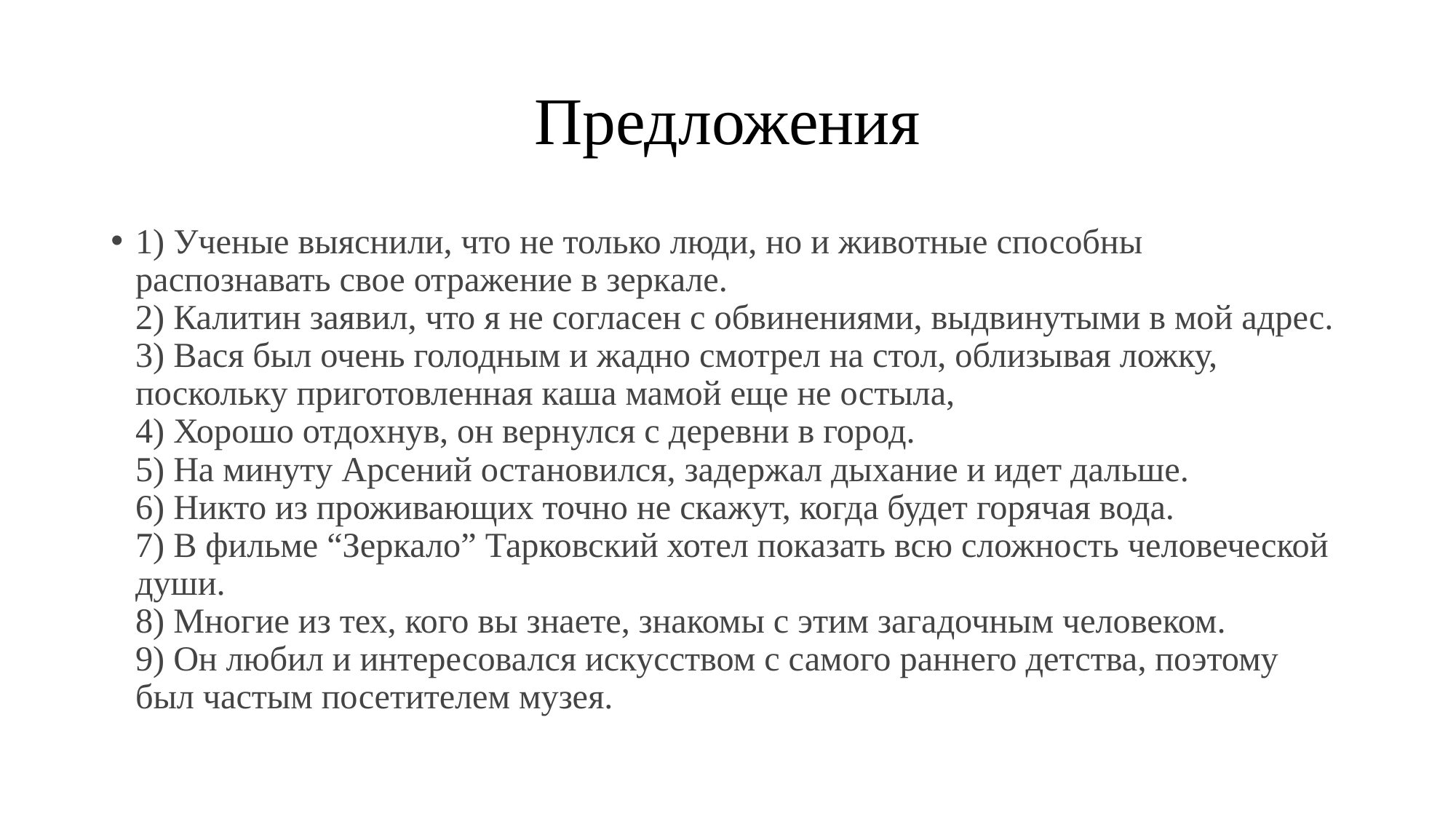

# Предложения
1) Ученые выяснили, что не только люди, но и животные способны распознавать свое отражение в зеркале. 
2) Калитин заявил, что я не согласен с обвинениями, выдвинутыми в мой адрес. 
3) Вася был очень голодным и жадно смотрел на стол, облизывая ложку, поскольку приготовленная каша мамой еще не остыла, 
4) Хорошо отдохнув, он вернулся с деревни в город. 
5) На минуту Арсений остановился, задержал дыхание и идет дальше. 
6) Никто из проживающих точно не скажут, когда будет горячая вода. 
7) В фильме “Зеркало” Тарковский хотел показать всю сложность человеческой души. 
8) Многие из тех, кого вы знаете, знакомы с этим загадочным человеком. 
9) Он любил и интересовался искусством с самого раннего детства, поэтому был частым посетителем музея.